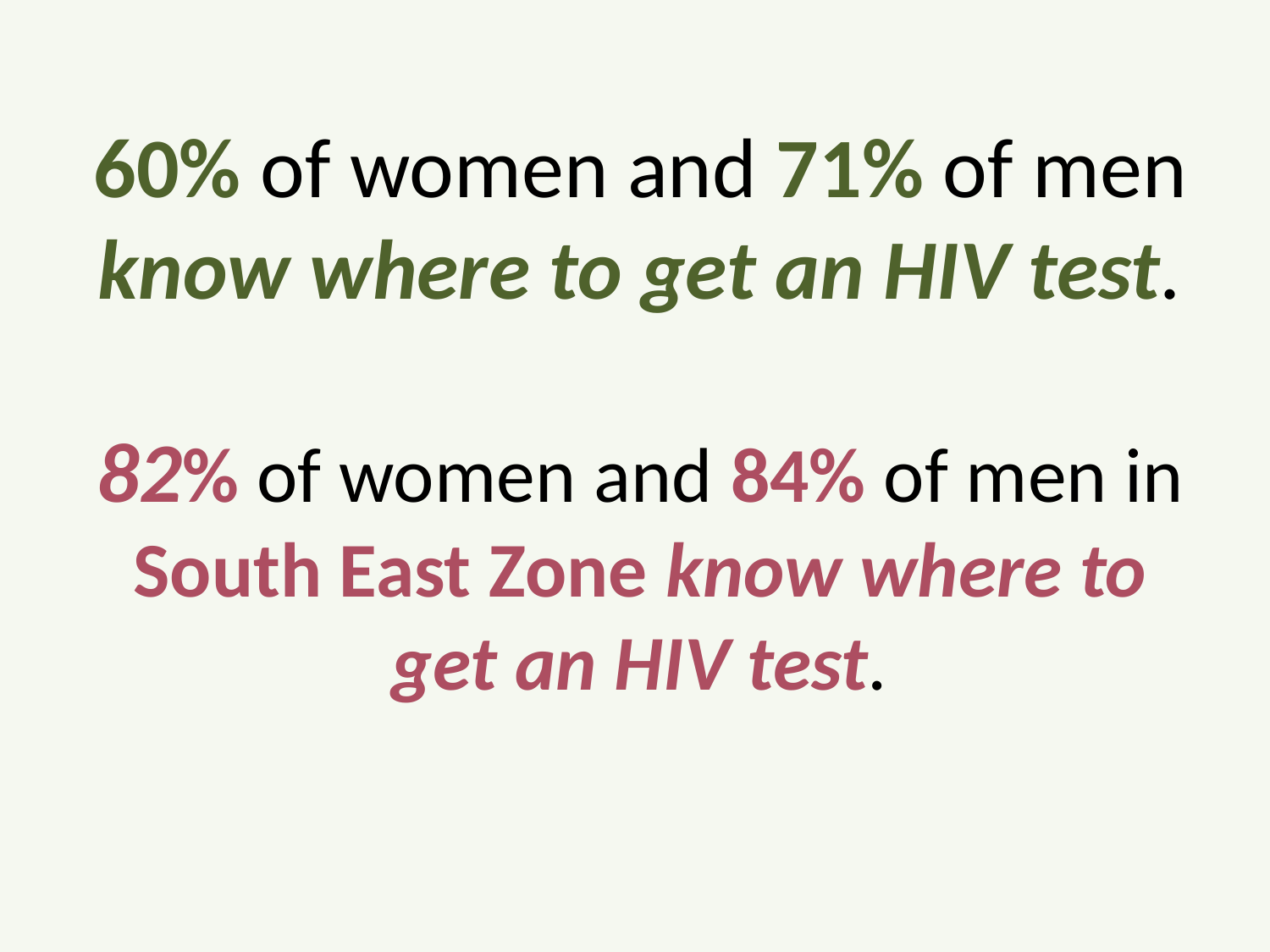

# 60% of women and 71% of men know where to get an HIV test. 82% of women and 84% of men in South East Zone know where to get an HIV test.